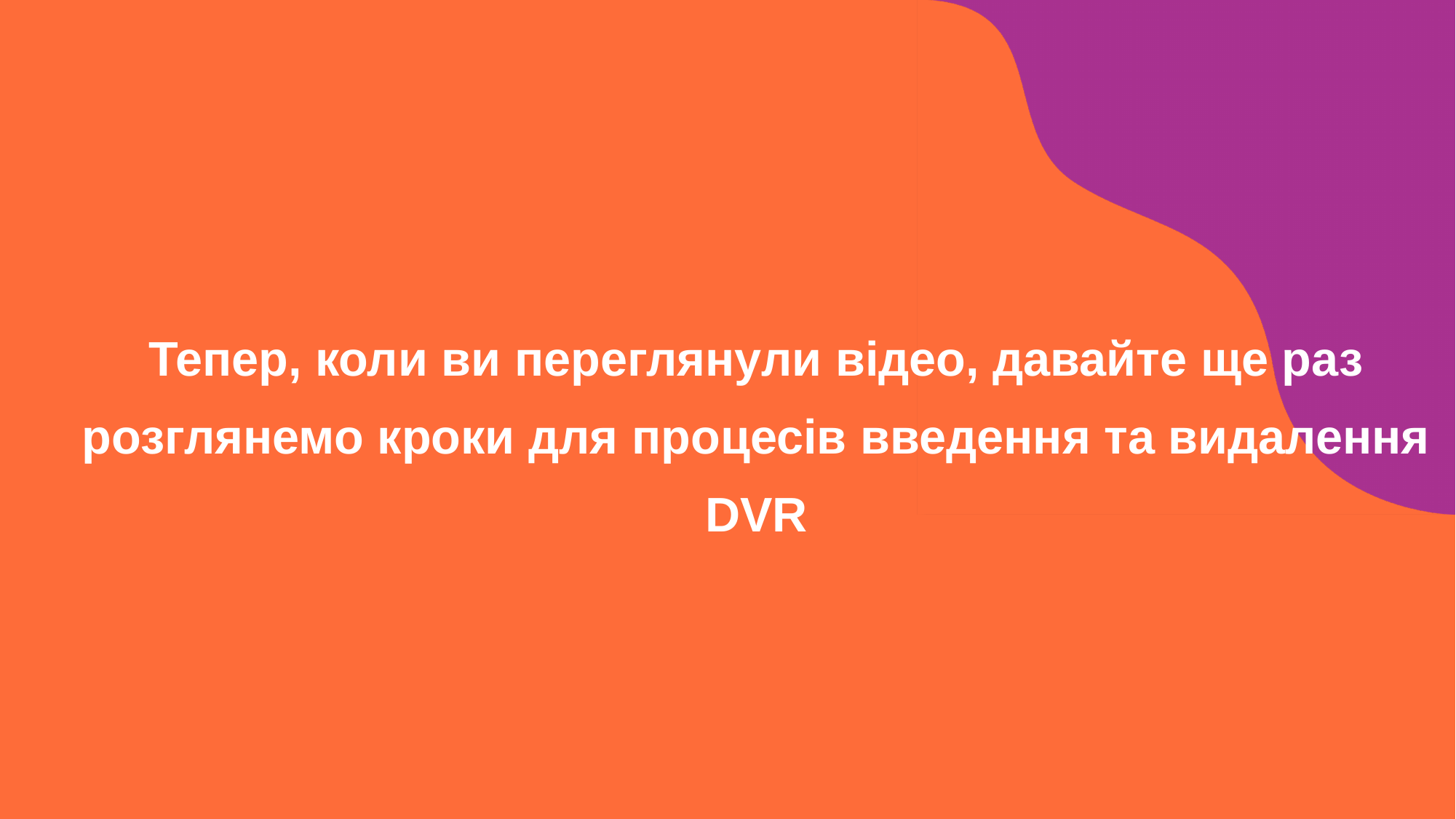

Тепер, коли ви переглянули відео, давайте ще раз розглянемо кроки для процесів введення та видалення DVR